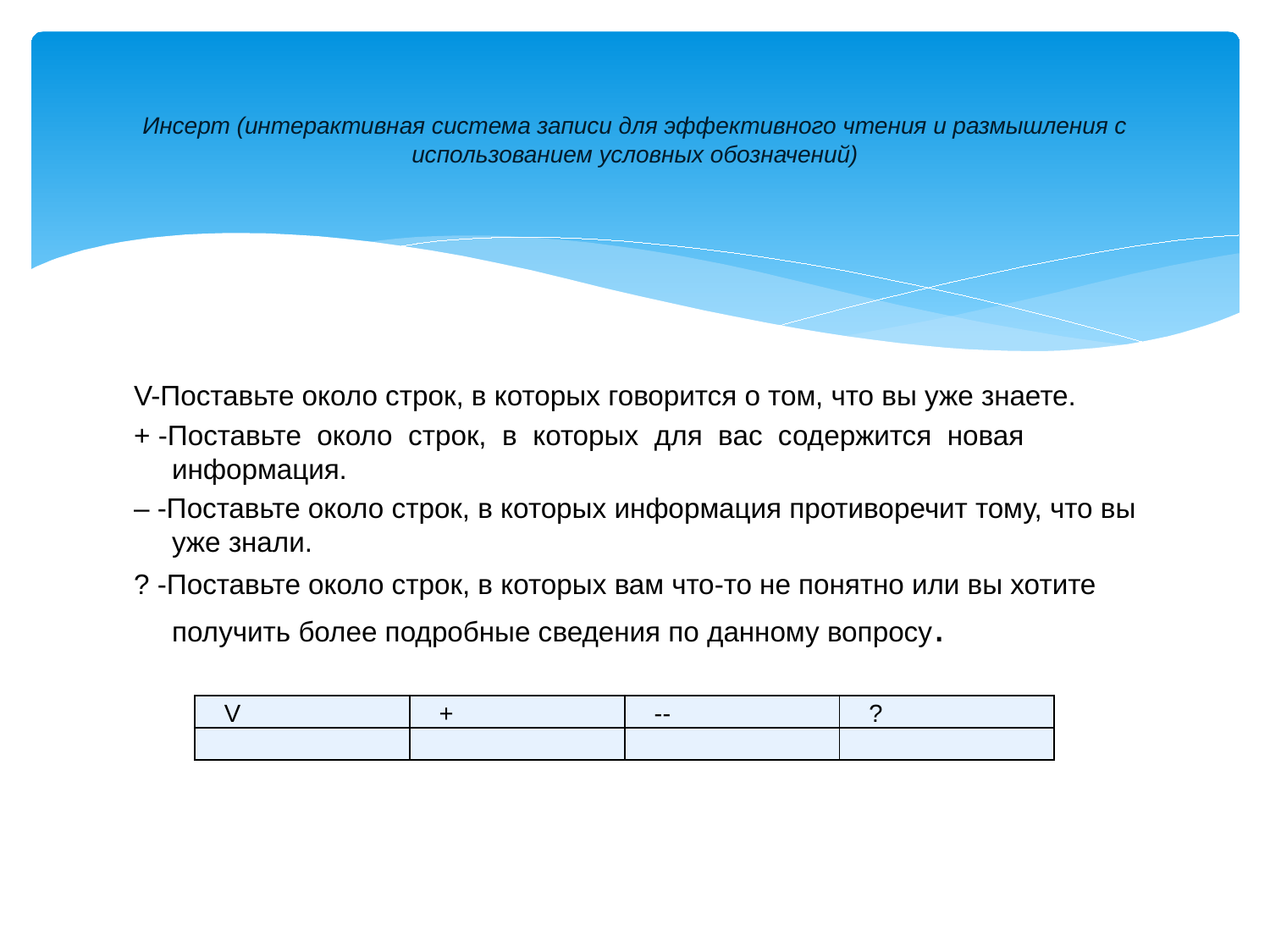

# Инсерт (интерактивная система записи для эффективного чтения и размышления с использованием условных обозначений)
V-Поставьте около строк, в которых говорится о том, что вы уже знаете.
+ -Поставьте  около  строк,  в  которых  для  вас  содержится  новая информация.
– -Поставьте около строк, в которых информация противоречит тому, что вы уже знали.
? -Поставьте около строк, в которых вам что-то не понятно или вы хотите получить более подробные сведения по данному вопросу.

| V | + | -- | ? |
| --- | --- | --- | --- |
|  |  |  |  |